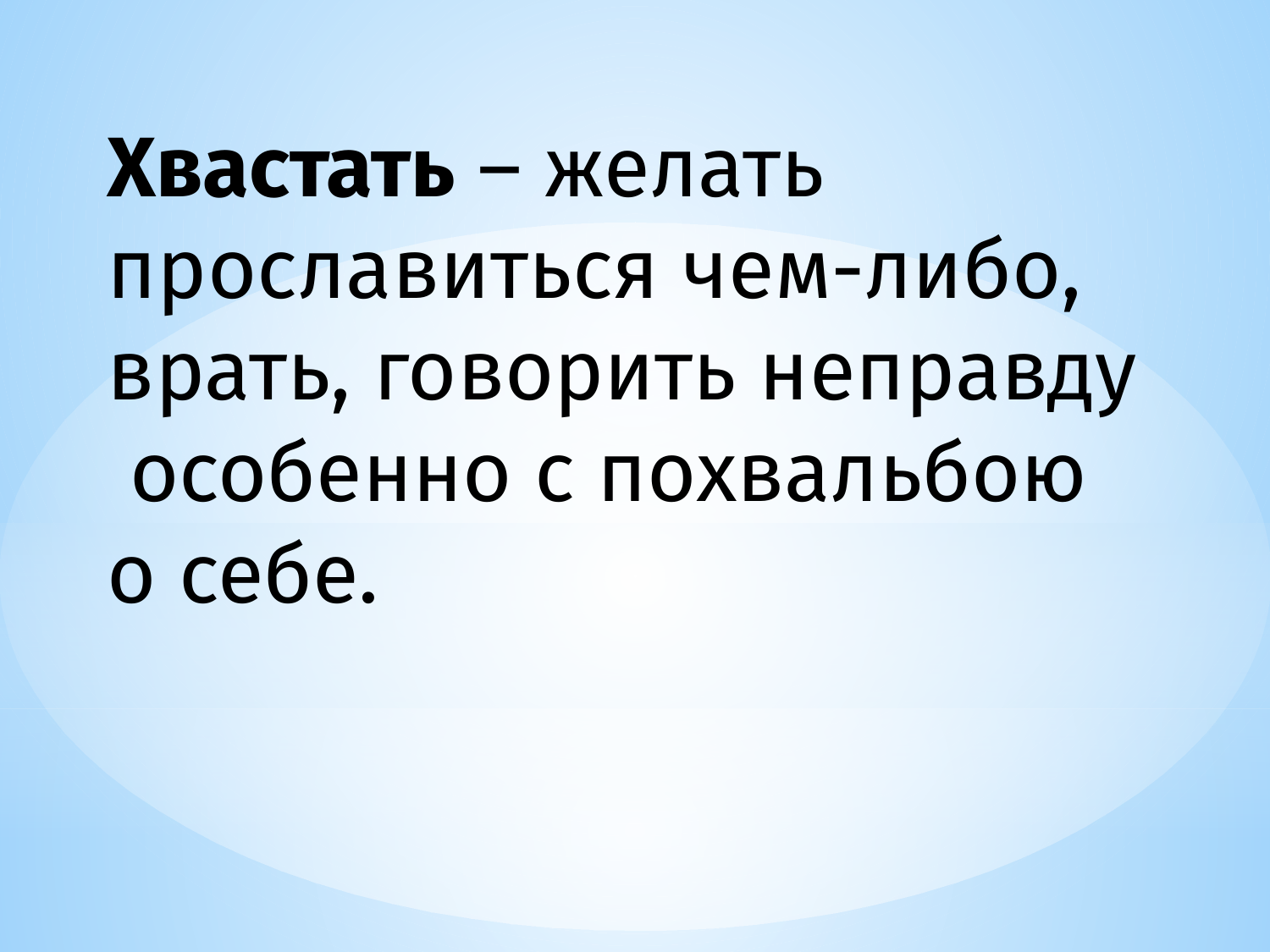

Хвастать – желать прославиться чем-либо, врать, говорить неправду    особенно с похвальбою  о себе.